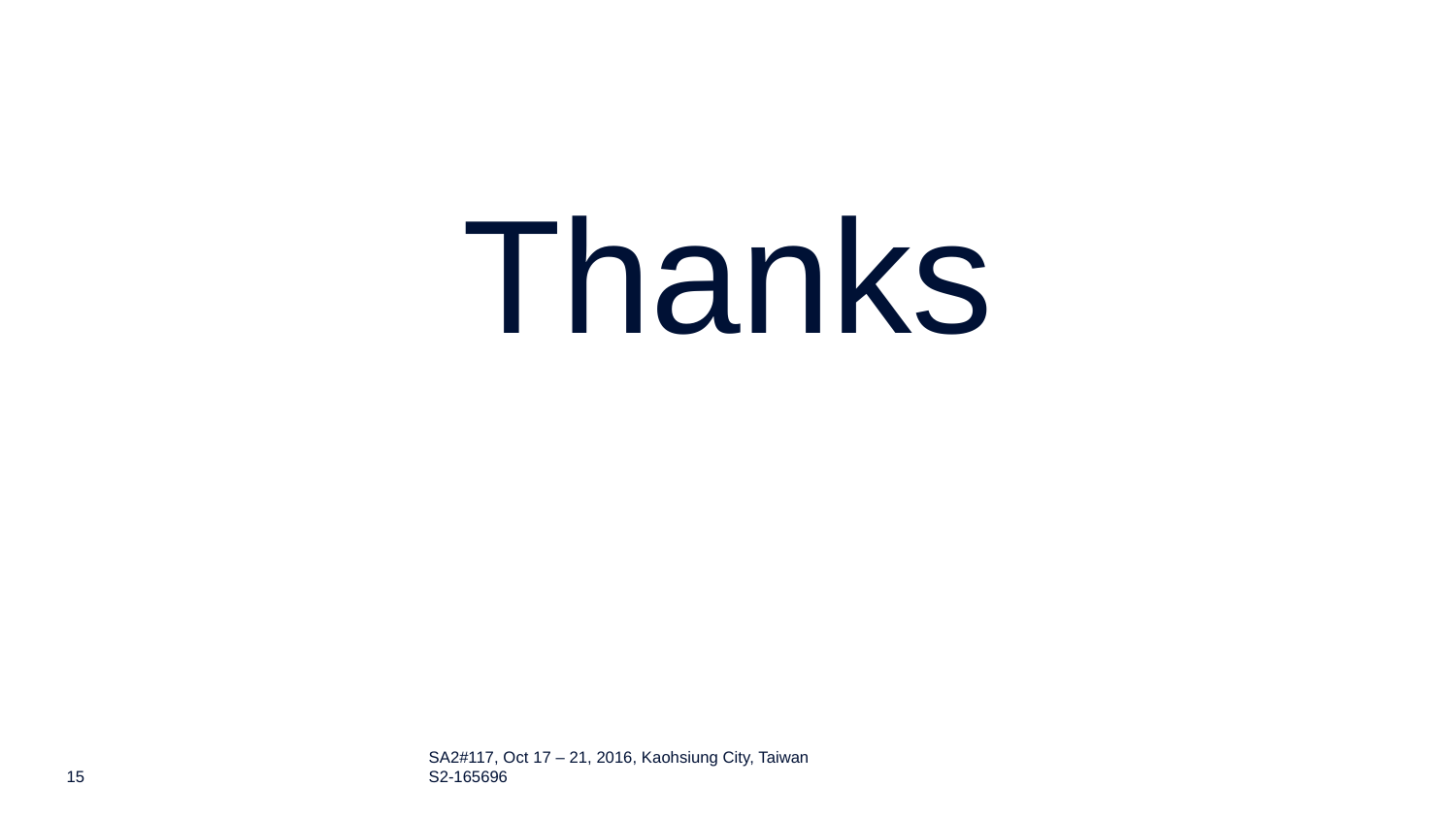

Thanks
SA2#117, Oct 17 – 21, 2016, Kaohsiung City, Taiwan    S2-165696